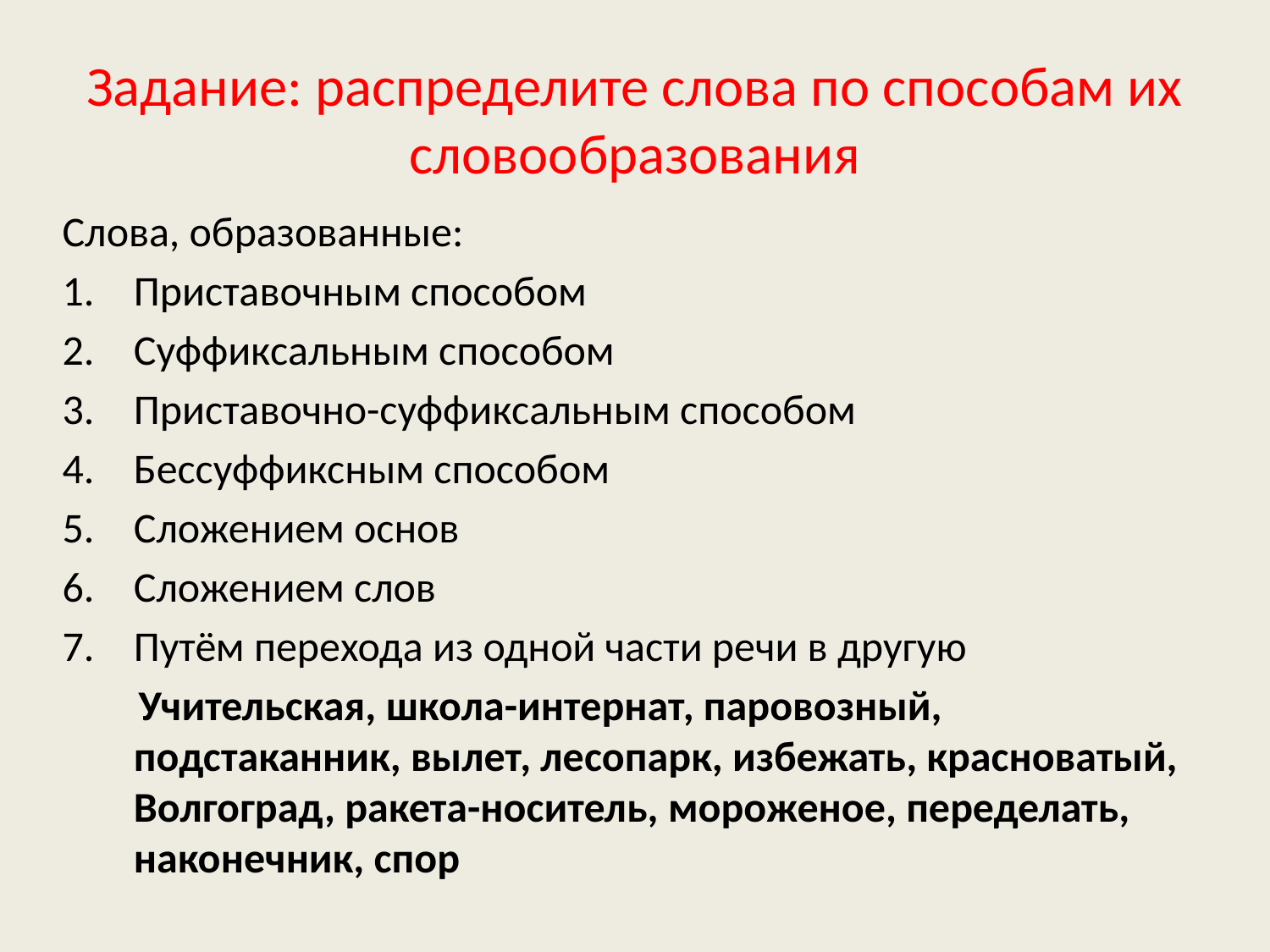

# Задание: распределите слова по способам их словообразования
Слова, образованные:
Приставочным способом
Суффиксальным способом
Приставочно-суффиксальным способом
Бессуффиксным способом
Сложением основ
Сложением слов
Путём перехода из одной части речи в другую
        Учительская, школа-интернат, паровозный, подстаканник, вылет, лесопарк, избежать, красноватый, Волгоград, ракета-носитель, мороженое, переделать, наконечник, спор